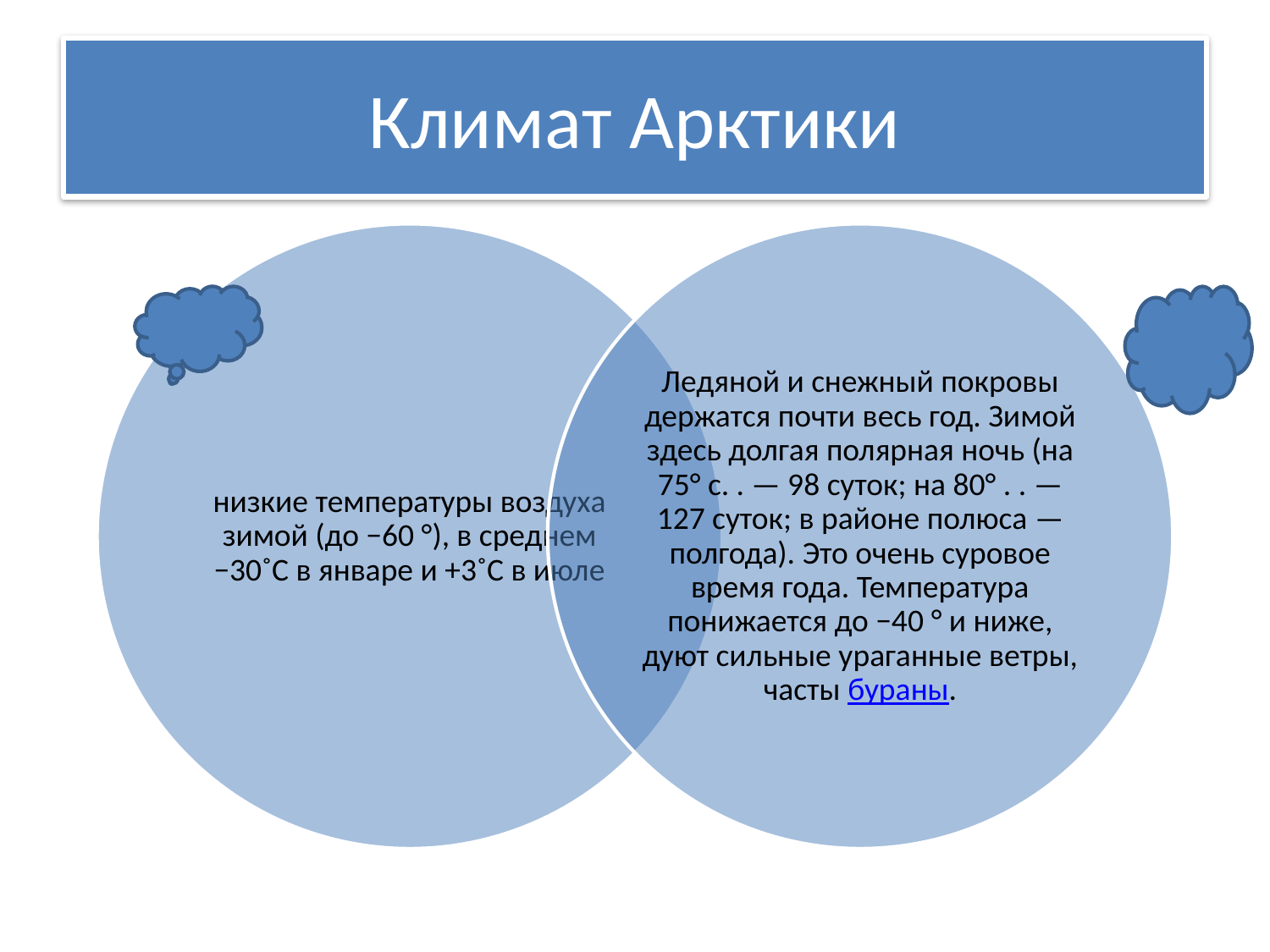

# Климат Арктики
низкие температуры воздуха зимой (до −60 °), в среднем −30˚С в январе и +3˚С в июле
Ледяной и снежный покровы держатся почти весь год. Зимой здесь долгая полярная ночь (на 75° с. . — 98 суток; на 80° . . — 127 суток; в районе полюса — полгода). Это очень суровое время года. Температура понижается до −40 ° и ниже, дуют сильные ураганные ветры, часты бураны.